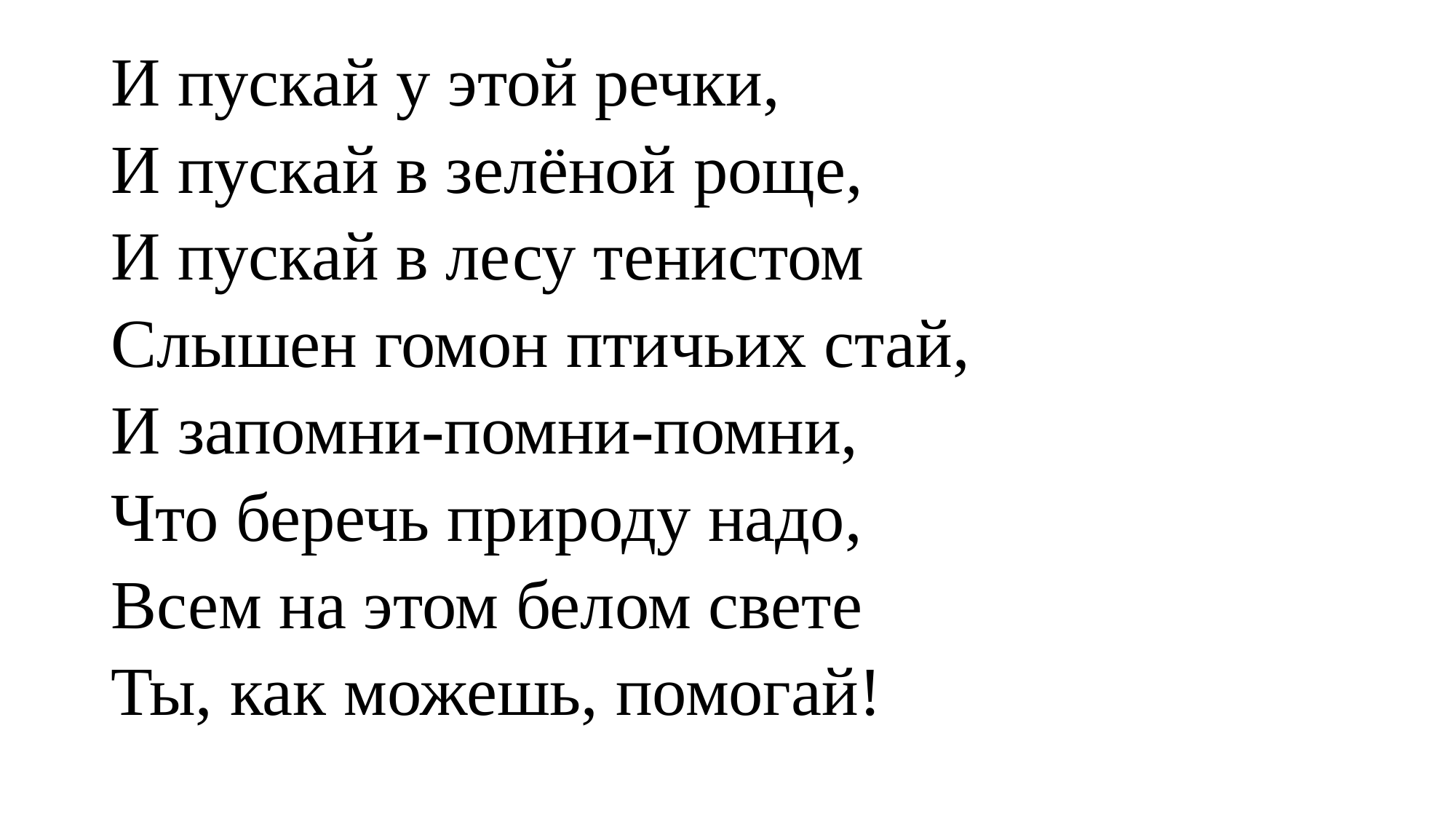

И пускай у этой речки,
И пускай в зелёной роще,
И пускай в лесу тенистом
Слышен гомон птичьих стай,
И запомни-помни-помни,
Что беречь природу надо,
Всем на этом белом свете
Ты, как можешь, помогай!